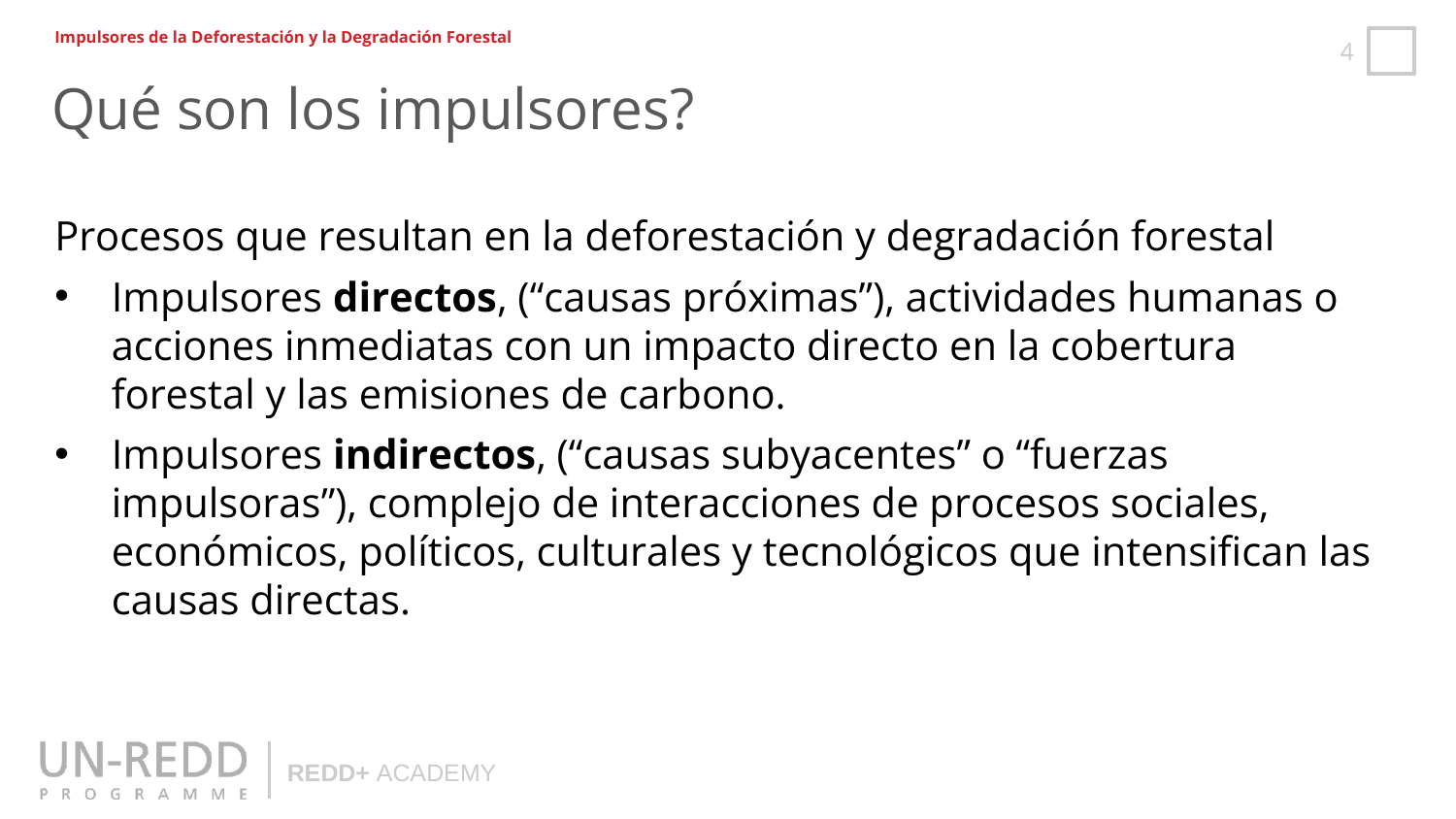

Impulsores de la Deforestación y la Degradación Forestal
Qué son los impulsores?
Procesos que resultan en la deforestación y degradación forestal
Impulsores directos, (“causas próximas”), actividades humanas o acciones inmediatas con un impacto directo en la cobertura forestal y las emisiones de carbono.
Impulsores indirectos, (“causas subyacentes” o “fuerzas impulsoras”), complejo de interacciones de procesos sociales, económicos, políticos, culturales y tecnológicos que intensifican las causas directas.